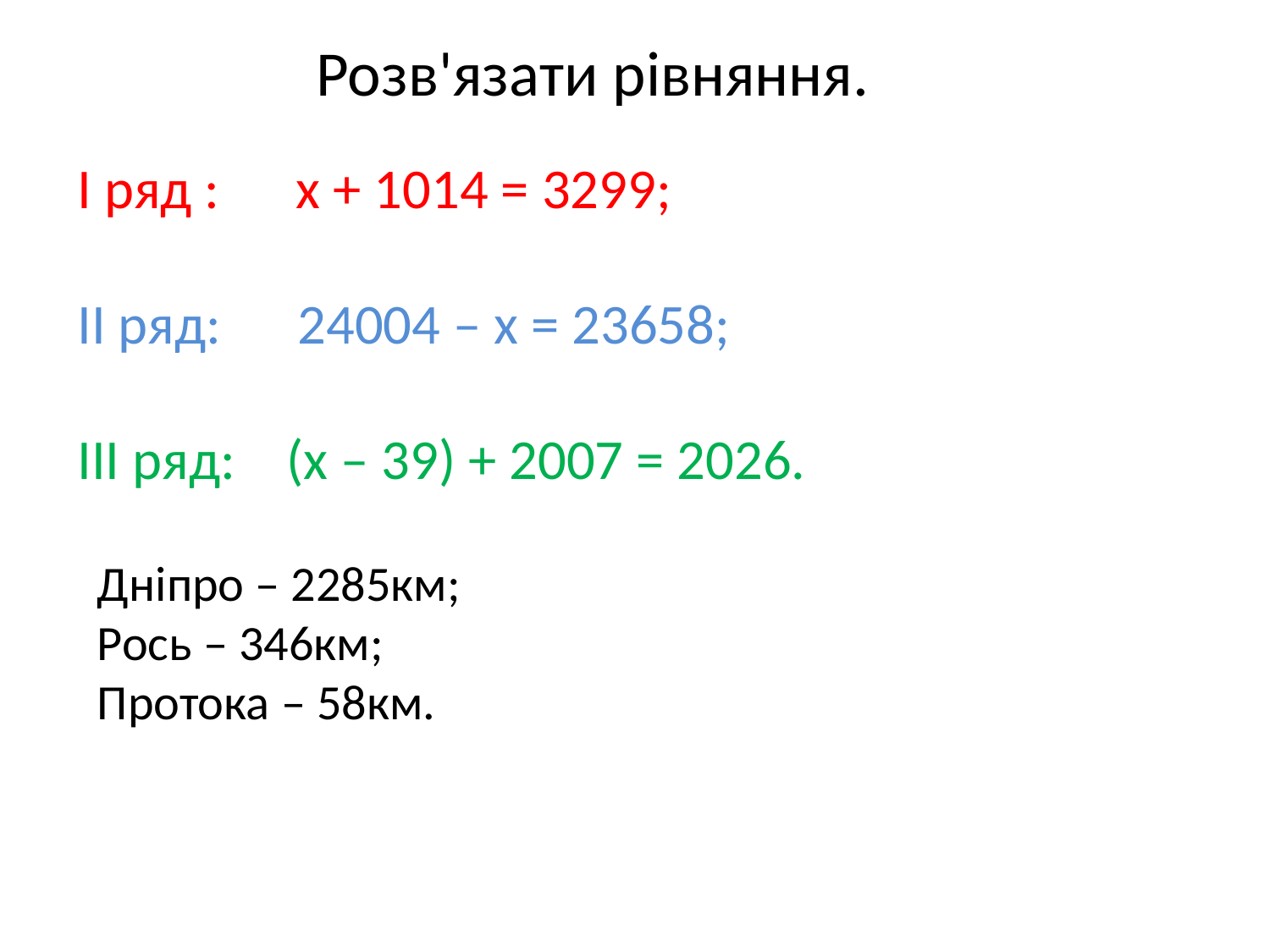

Розв'язати рівняння.
І ряд :      х + 1014 = 3299;

ІІ ряд:      24004 – х = 23658;

ІІІ ряд:    (х – 39) + 2007 = 2026.
Дніпро – 2285км;
Рось – 346км;
Протока – 58км.